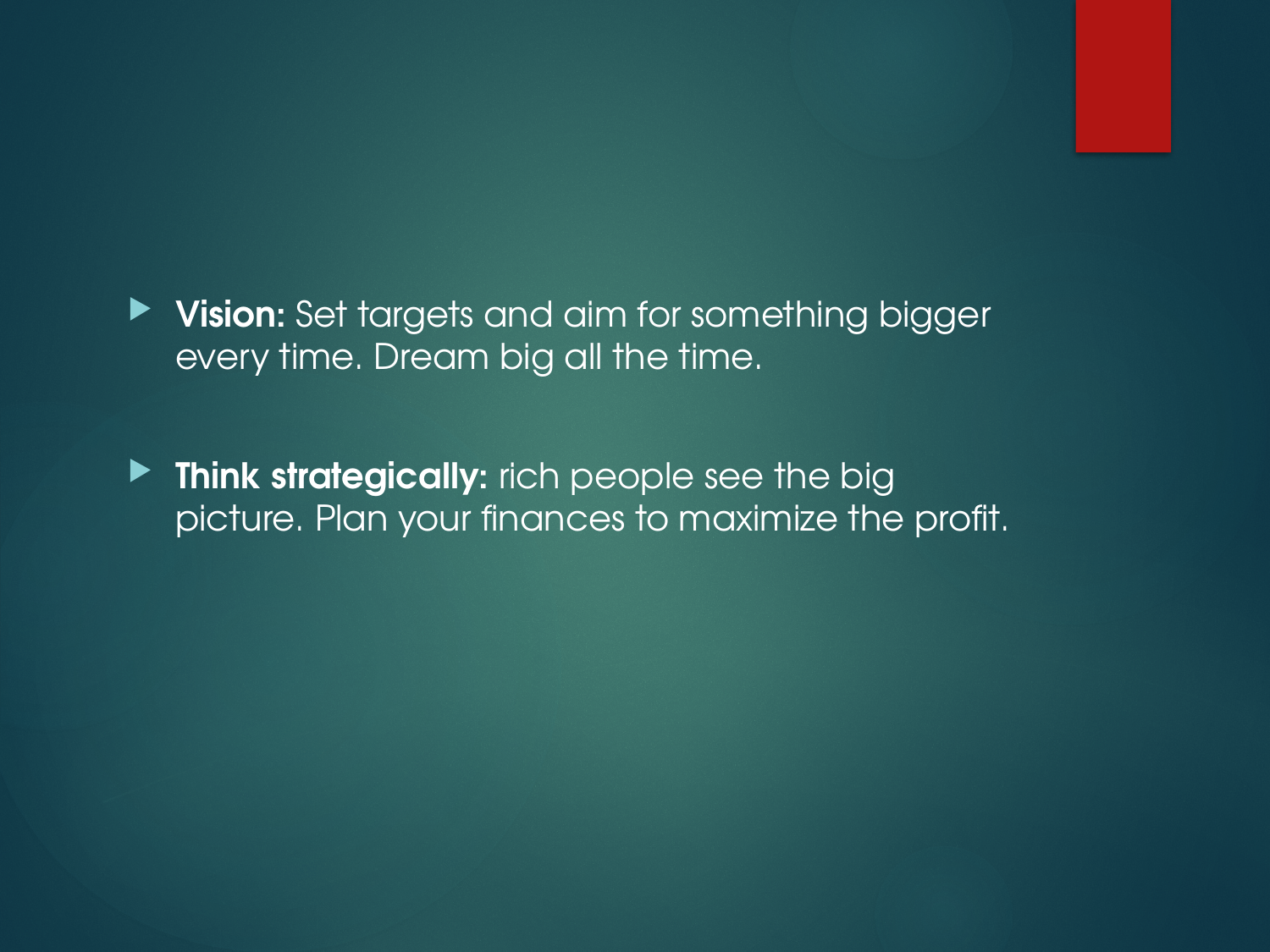

#
Vision: Set targets and aim for something bigger every time. Dream big all the time.

Think strategically: rich people see the big picture. Plan your finances to maximize the profit.